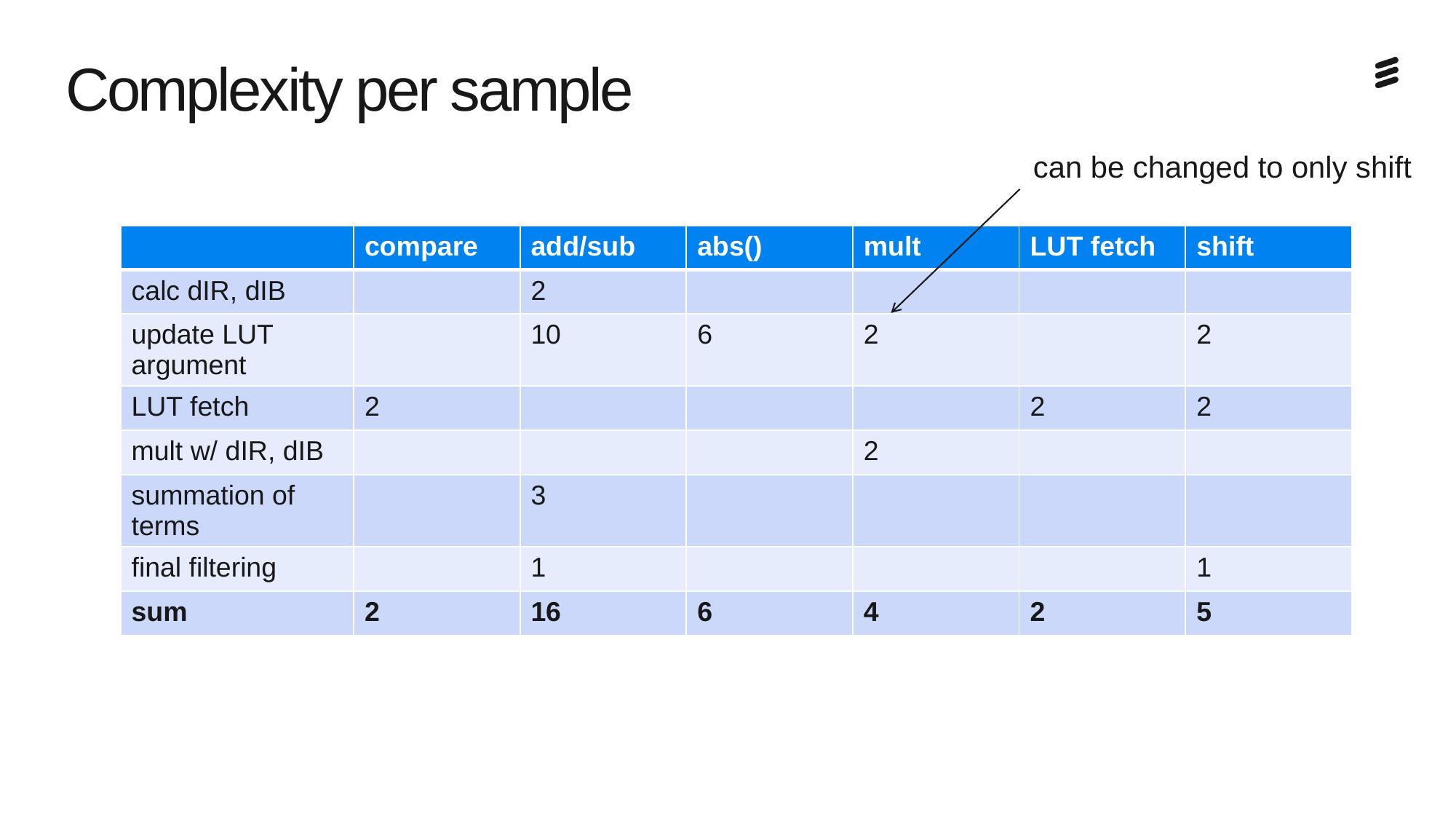

# Complexity per sample
can be changed to only shift
|  | compare | add/sub | abs() | mult | LUT fetch | shift |
| --- | --- | --- | --- | --- | --- | --- |
| calc dIR, dIB |  | 2 |  |  |  |  |
| update LUT argument |  | 10 | 6 | 2 |  | 2 |
| LUT fetch | 2 |  |  |  | 2 | 2 |
| mult w/ dIR, dIB |  |  |  | 2 |  |  |
| summation of terms |  | 3 |  |  |  |  |
| final filtering |  | 1 |  |  |  | 1 |
| sum | 2 | 16 | 6 | 4 | 2 | 5 |